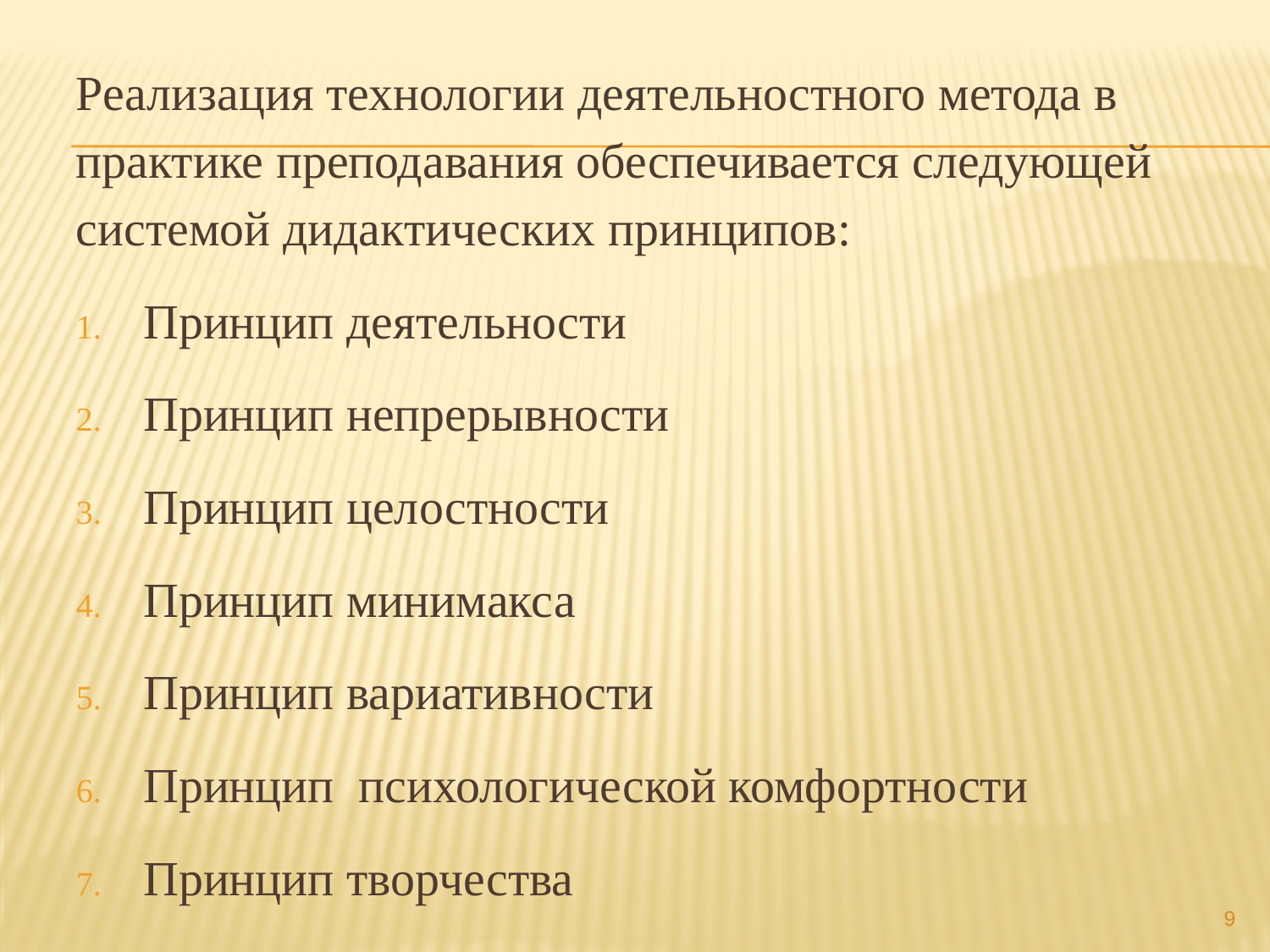

Реализация технологии деятельностного метода в практике преподавания обеспечивается следующей системой дидактических принципов:
Принцип деятельности
Принцип непрерывности
Принцип целостности
Принцип минимакса
Принцип вариативности
Принцип  психологической комфортности
Принцип творчества

#
9